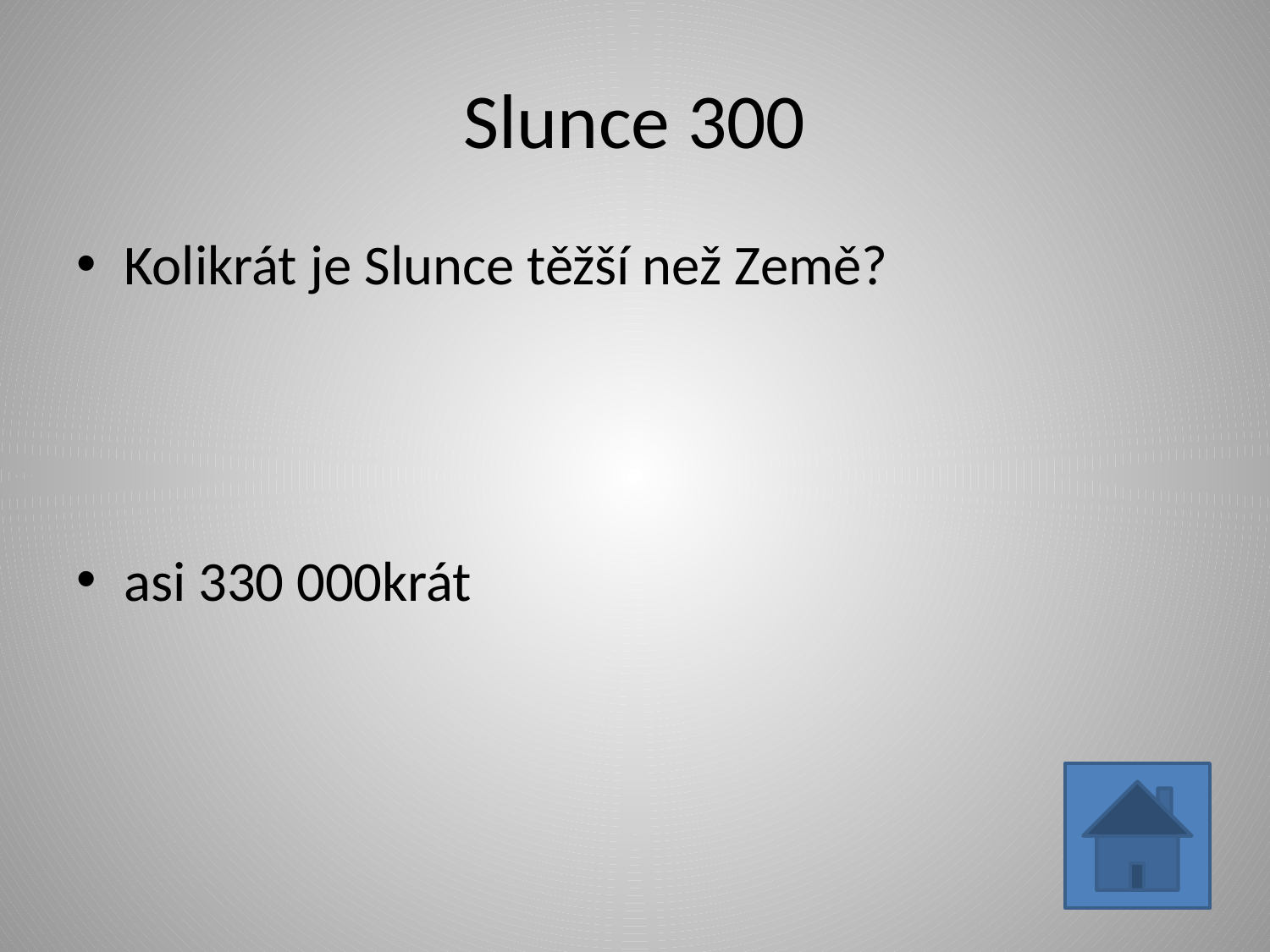

# Slunce 300
Kolikrát je Slunce těžší než Země?

asi 330 000krát